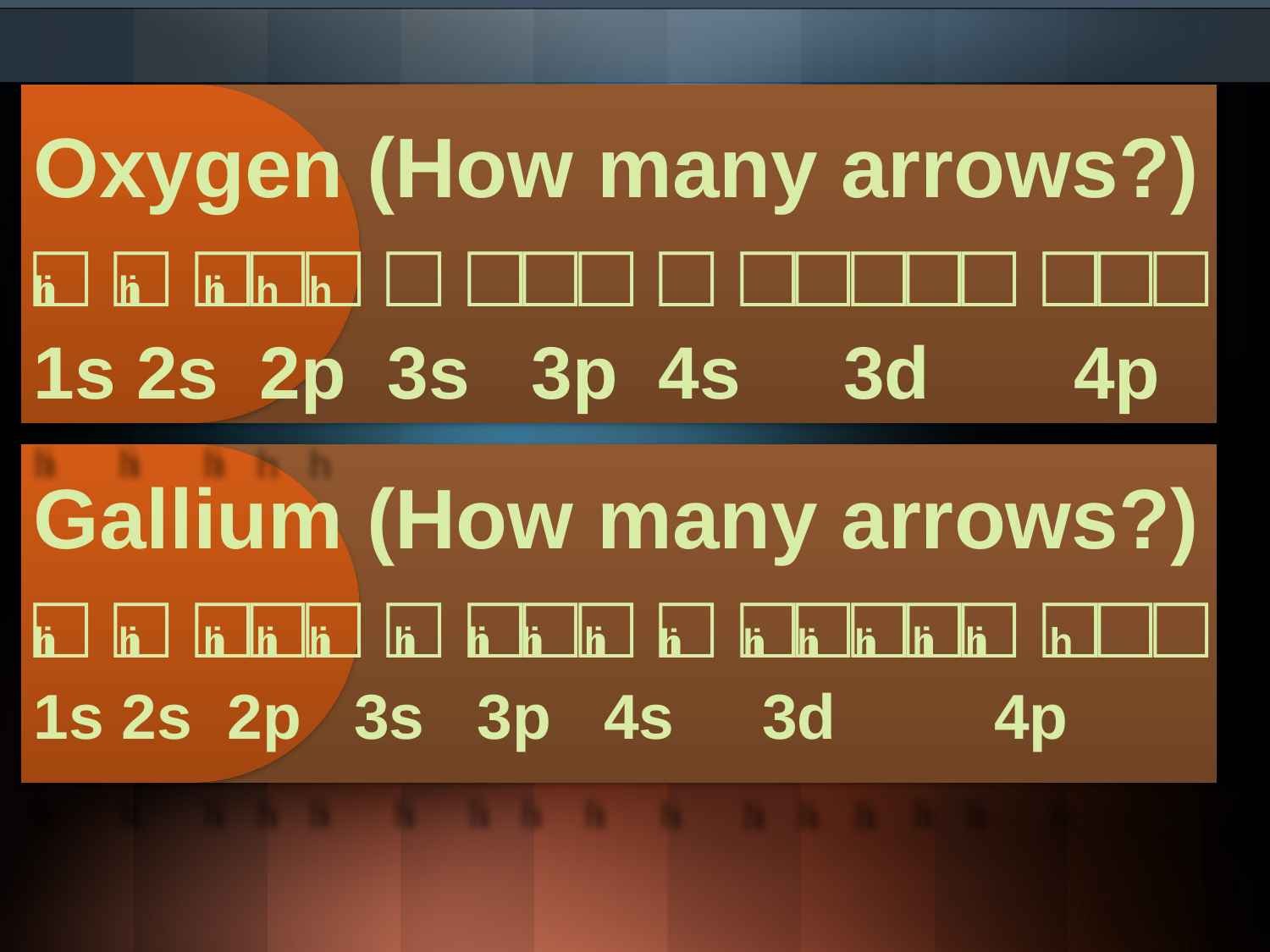

Oxygen (How many arrows?)
□ □ □□□ □ □□□ □ □□□□□ □□□
1s 2s  2p  3s   3p  4s     3d       4p
hi
hi
hi
h
h

Gallium (How many arrows?)
□ □ □□□ □ □□□ □ □□□□□ □□□
1s 2s  2p   3s   3p   4s     3d         4p
hi
hi
hi
hi
hi
hi
hi
hi
hi
hi
hi
hi
h
hi
hi
hi